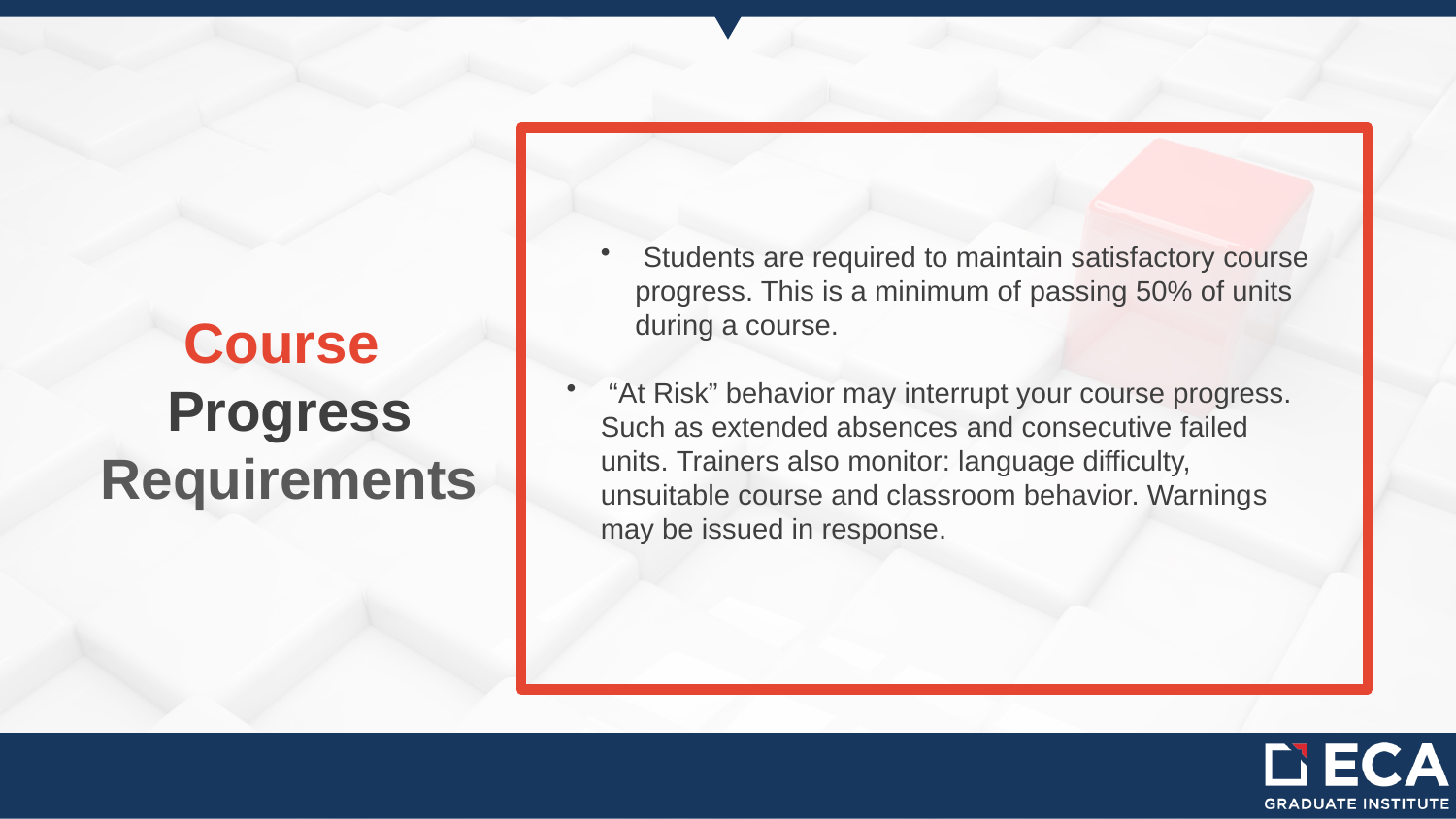

Students are required to maintain satisfactory course progress. This is a minimum of passing 50% of units during a course.​
​
 “At Risk” behavior may interrupt your course progress. Such as extended absences and consecutive failed units. Trainers also monitor: language difficulty, unsuitable course and classroom behavior. Warnings may be issued in response.​
​
Course
Progress
Requirements